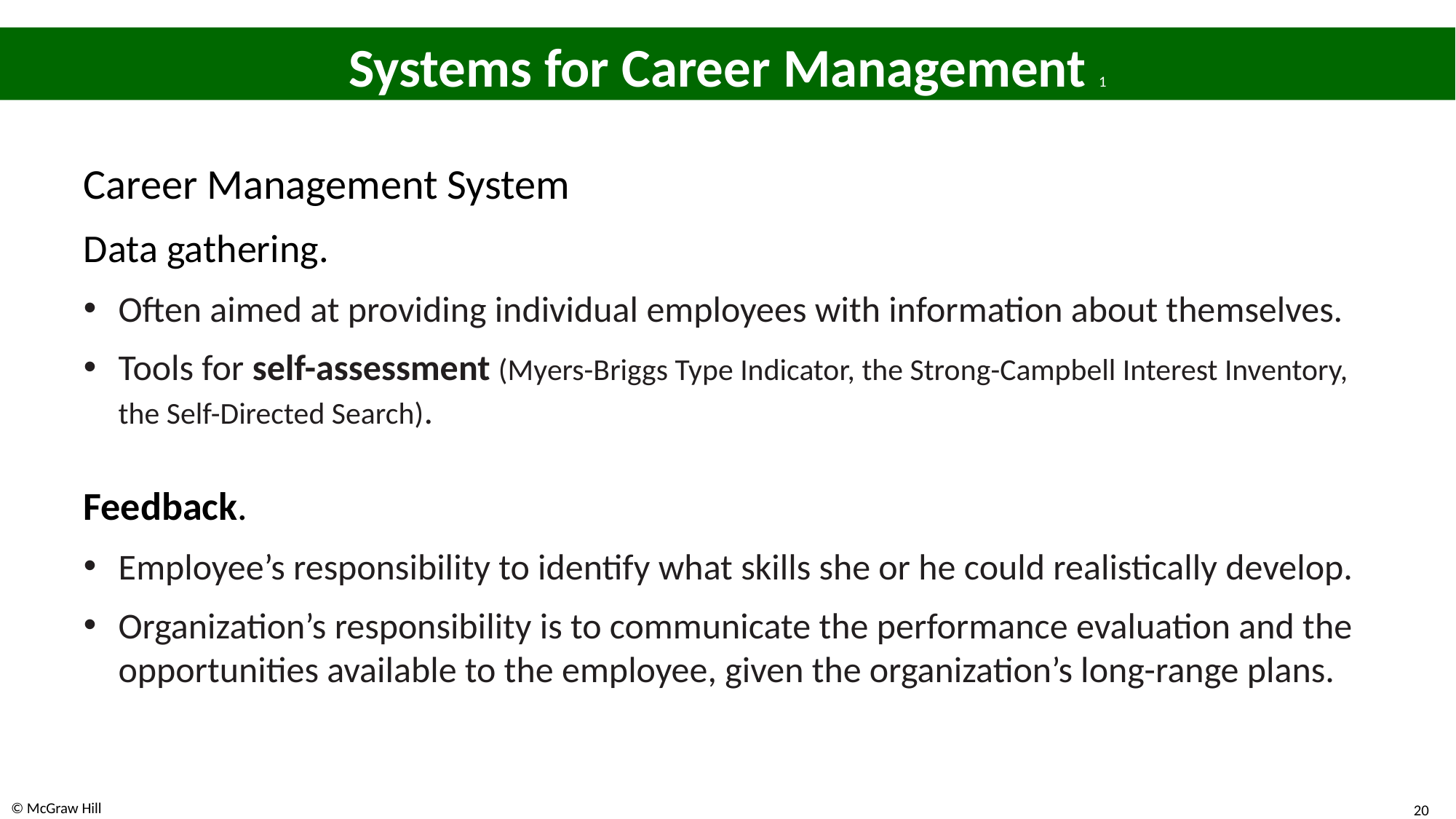

# Systems for Career Management 1
Career Management System
Data gathering.
Often aimed at providing individual employees with information about themselves.
Tools for self-assessment (Myers-Briggs Type Indicator, the Strong-Campbell Interest Inventory, the Self-Directed Search).
Feedback.
Employee’s responsibility to identify what skills she or he could realistically develop.
Organization’s responsibility is to communicate the performance evaluation and the opportunities available to the employee, given the organization’s long-range plans.